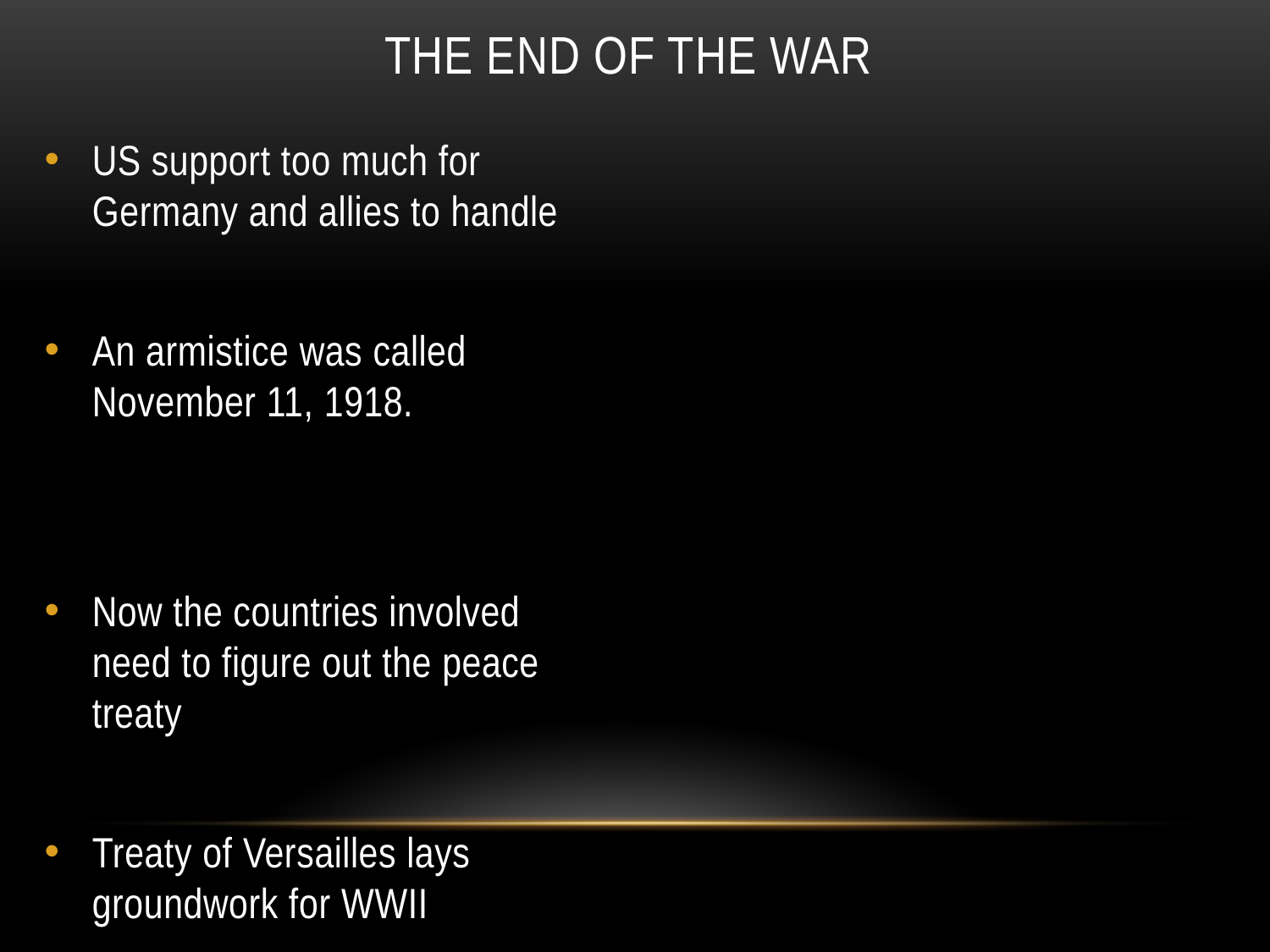

# The end of the War
US support too much for Germany and allies to handle

An armistice was called November 11, 1918.

Now the countries involved need to figure out the peace treaty

Treaty of Versailles lays groundwork for WWII